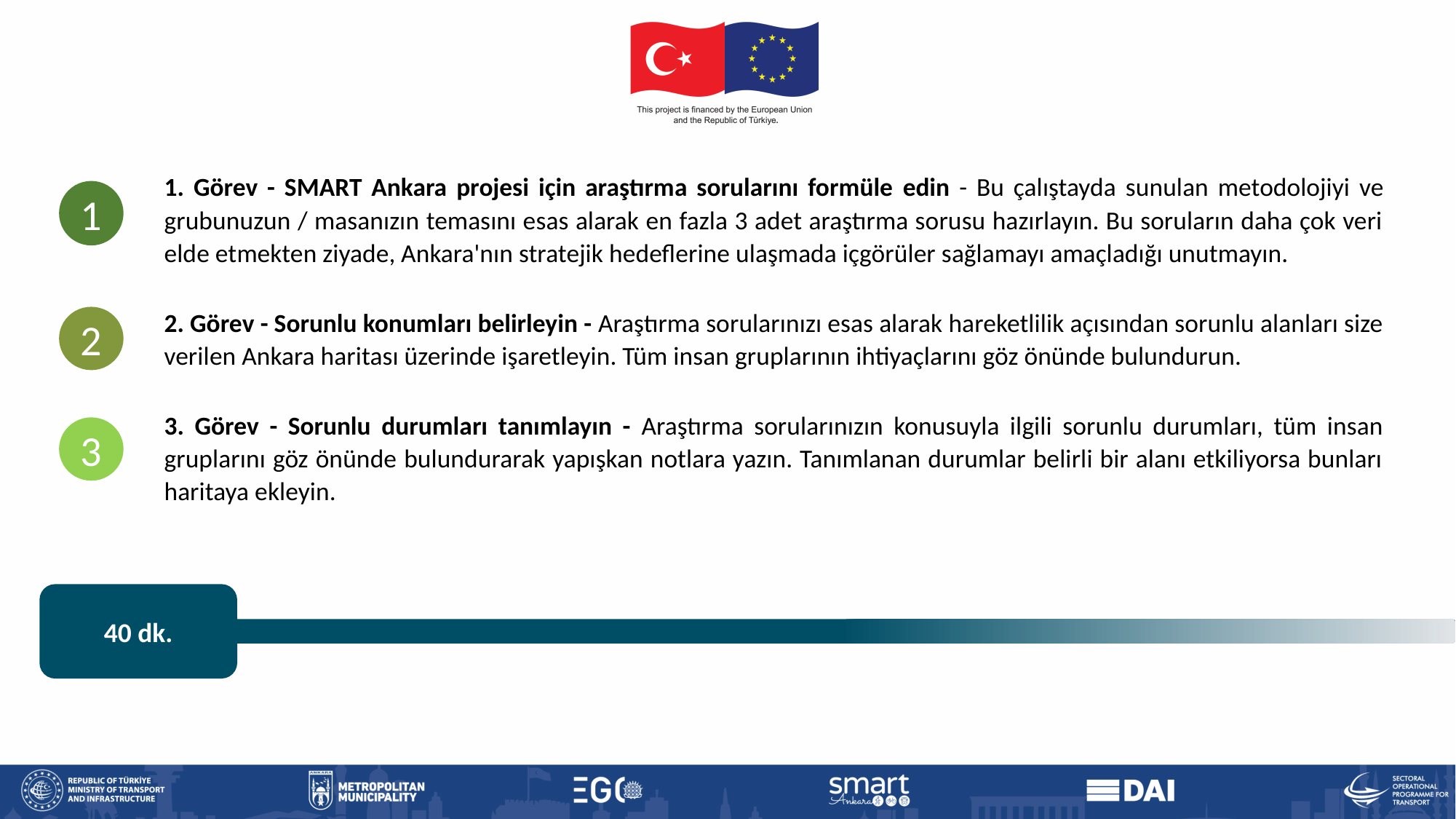

1. Görev - SMART Ankara projesi için araştırma sorularını formüle edin - Bu çalıştayda sunulan metodolojiyi ve grubunuzun / masanızın temasını esas alarak en fazla 3 adet araştırma sorusu hazırlayın. Bu soruların daha çok veri elde etmekten ziyade, Ankara'nın stratejik hedeflerine ulaşmada içgörüler sağlamayı amaçladığı unutmayın.
2. Görev - Sorunlu konumları belirleyin - Araştırma sorularınızı esas alarak hareketlilik açısından sorunlu alanları size verilen Ankara haritası üzerinde işaretleyin. Tüm insan gruplarının ihtiyaçlarını göz önünde bulundurun.
3. Görev - Sorunlu durumları tanımlayın - Araştırma sorularınızın konusuyla ilgili sorunlu durumları, tüm insan gruplarını göz önünde bulundurarak yapışkan notlara yazın. Tanımlanan durumlar belirli bir alanı etkiliyorsa bunları haritaya ekleyin.
1
2
3
40 dk.